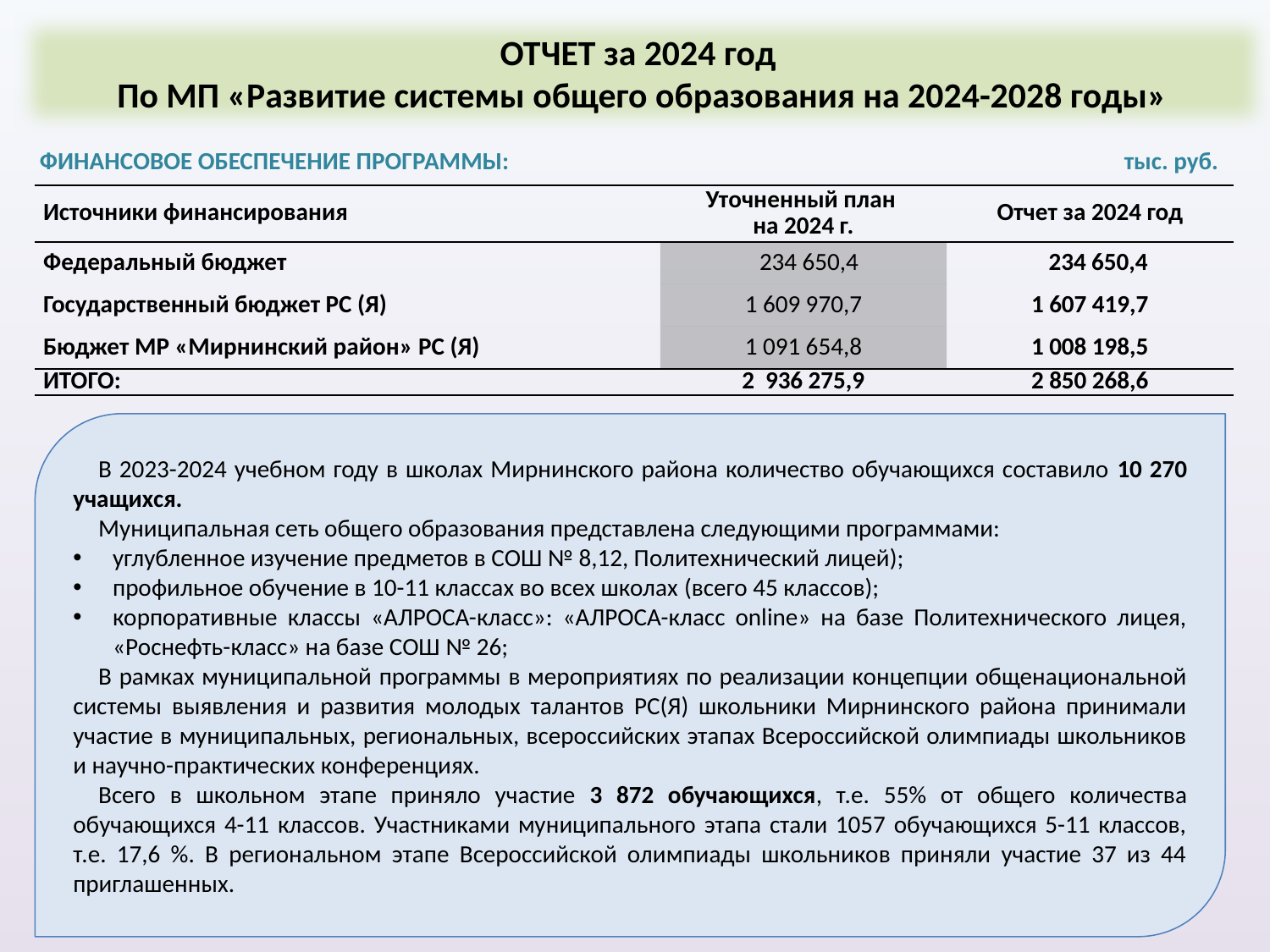

ОТЧЕТ за 2024 год
По МП «Развитие системы общего образования на 2024-2028 годы»
ФИНАНСОВОЕ ОБЕСПЕЧЕНИЕ ПРОГРАММЫ:                                                                                                                тыс. руб.
| Источники финансирования | Уточненный план на 2024 г. | Отчет за 2024 год |
| --- | --- | --- |
| Федеральный бюджет | 234 650,4 | 234 650,4 |
| Государственный бюджет РС (Я) | 1 609 970,7 | 1 607 419,7 |
| Бюджет МР «Мирнинский район» РС (Я) | 1 091 654,8 | 1 008 198,5 |
| ИТОГО: | 2 936 275,9 | 2 850 268,6 |
В 2023-2024 учебном году в школах Мирнинского района количество обучающихся составило 10 270 учащихся.
Муниципальная сеть общего образования представлена следующими программами:
углубленное изучение предметов в СОШ № 8,12, Политехнический лицей);
профильное обучение в 10-11 классах во всех школах (всего 45 классов);
корпоративные классы «АЛРОСА-класс»: «АЛРОСА-класс online» на базе Политехнического лицея, «Роснефть-класс» на базе СОШ № 26;
В рамках муниципальной программы в мероприятиях по реализации концепции общенациональной системы выявления и развития молодых талантов РС(Я) школьники Мирнинского района принимали участие в муниципальных, региональных, всероссийских этапах Всероссийской олимпиады школьников и научно-практических конференциях.
Всего в школьном этапе приняло участие 3 872 обучающихся, т.е. 55% от общего количества обучающихся 4-11 классов. Участниками муниципального этапа стали 1057 обучающихся 5-11 классов, т.е. 17,6 %. В региональном этапе Всероссийской олимпиады школьников приняли участие 37 из 44 приглашенных.